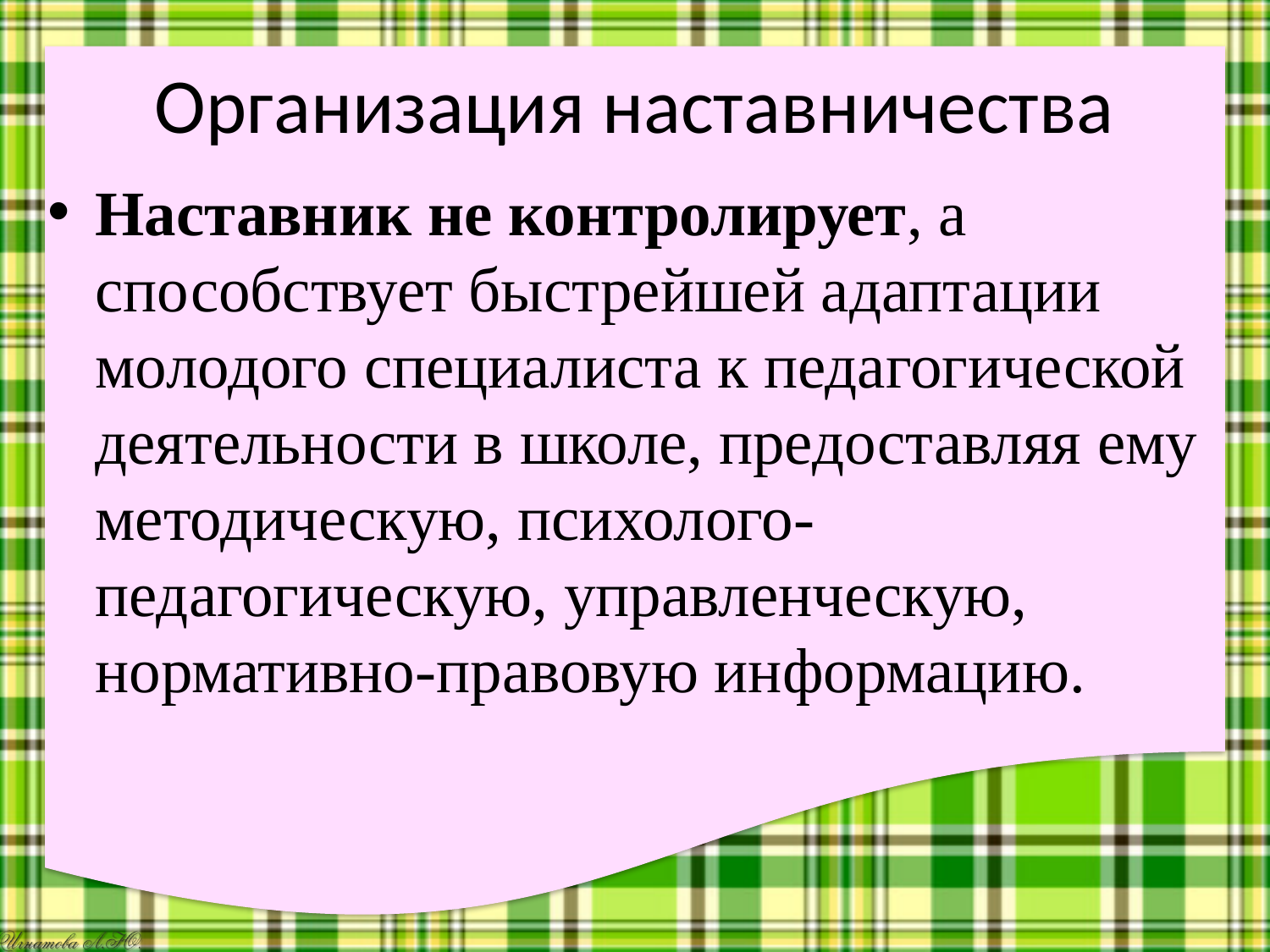

# Организация наставничества
Наставник не контролирует, а способствует быстрейшей адаптации молодого специалиста к педагогической деятельности в школе, предоставляя ему методическую, психолого-педагогическую, управленческую, нормативно-правовую информацию.